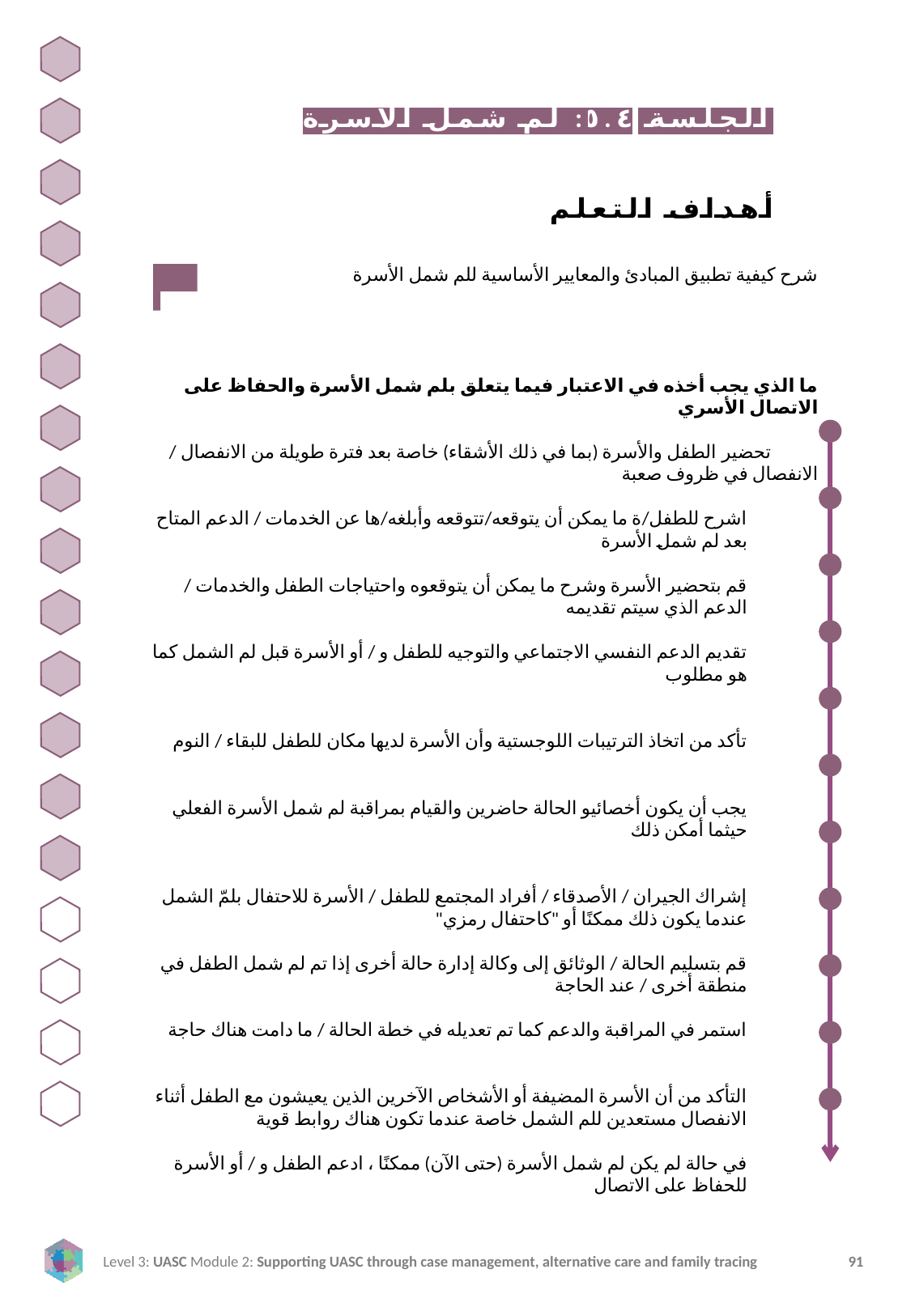

الجلسة ٥.٤: لم شمل الأسرة

أهداف التعلم

شرح كيفية تطبيق المبادئ والمعايير الأساسية للم شمل الأسرة

ما الذي يجب أخذه في الاعتبار فيما يتعلق بلم شمل الأسرة والحفاظ على الاتصال الأسري

         تحضير الطفل والأسرة (بما في ذلك الأشقاء) خاصة بعد فترة طويلة من الانفصال / الانفصال في ظروف صعبة

اشرح للطفل/ة ما يمكن أن يتوقعه/تتوقعه وأبلغه/ها عن الخدمات / الدعم المتاح بعد لم شمل الأسرة

قم بتحضير الأسرة وشرح ما يمكن أن يتوقعوه واحتياجات الطفل والخدمات / الدعم الذي سيتم تقديمه

تقديم الدعم النفسي الاجتماعي والتوجيه للطفل و / أو الأسرة قبل لم الشمل كما هو مطلوب

تأكد من اتخاذ الترتيبات اللوجستية وأن الأسرة لديها مكان للطفل للبقاء / النوم

يجب أن يكون أخصائيو الحالة حاضرين والقيام بمراقبة لم شمل الأسرة الفعلي حيثما أمكن ذلك

إشراك الجيران / الأصدقاء / أفراد المجتمع للطفل / الأسرة للاحتفال بلمّ الشمل عندما يكون ذلك ممكنًا أو "كاحتفال رمزي"

قم بتسليم الحالة / الوثائق إلى وكالة إدارة حالة أخرى إذا تم لم شمل الطفل في منطقة أخرى / عند الحاجة

استمر في المراقبة والدعم كما تم تعديله في خطة الحالة / ما دامت هناك حاجة

التأكد من أن الأسرة المضيفة أو الأشخاص الآخرين الذين يعيشون مع الطفل أثناء الانفصال مستعدين للم الشمل خاصة عندما تكون هناك روابط قوية

في حالة لم يكن لم شمل الأسرة (حتى الآن) ممكنًا ، ادعم الطفل و / أو الأسرة للحفاظ على الاتصال